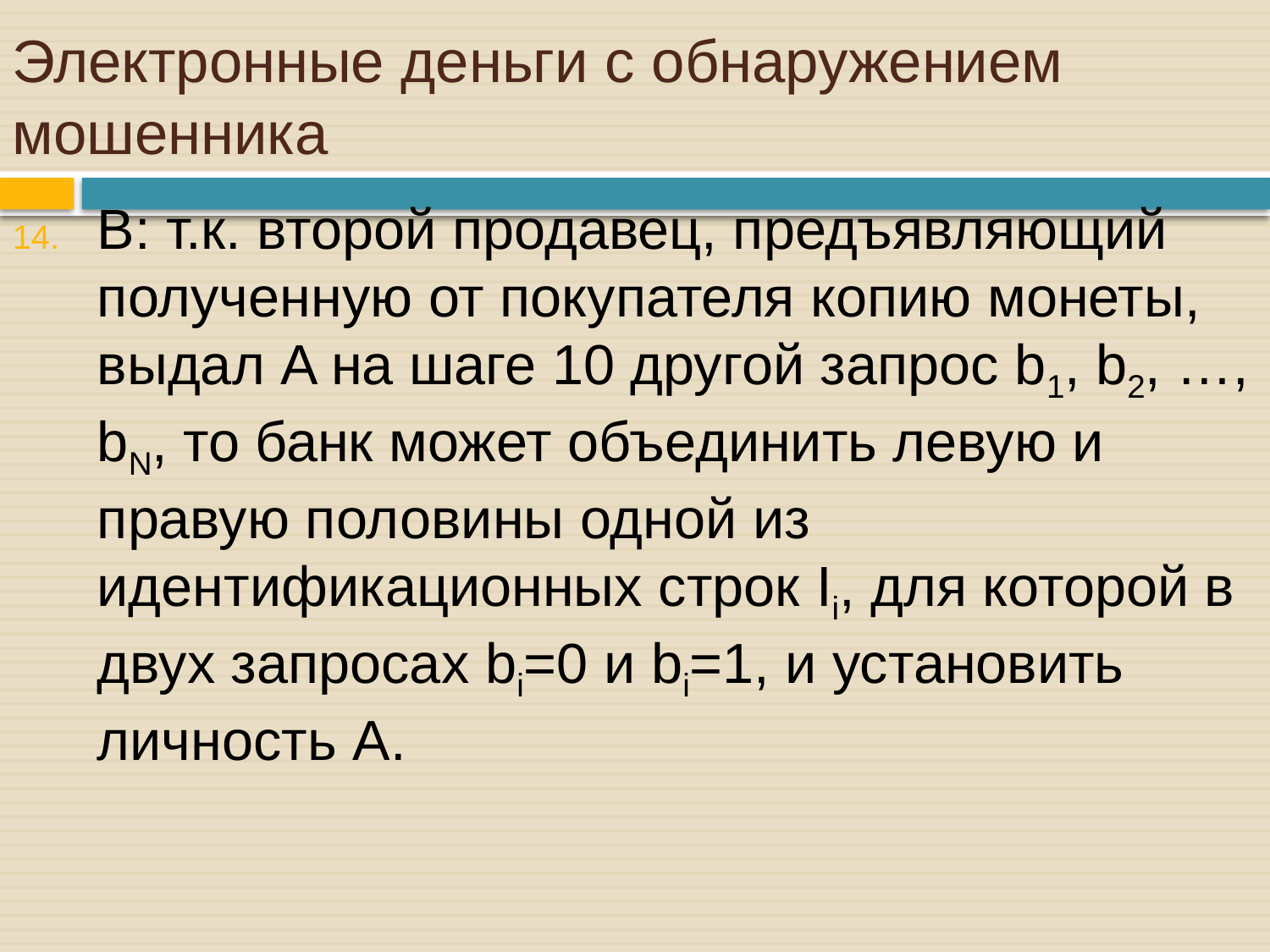

# Электронные деньги с обнаружением мошенника
B: т.к. второй продавец, предъявляющий полученную от покупателя копию монеты, выдал A на шаге 10 другой запрос b1, b2, …, bN, то банк может объединить левую и правую половины одной из идентификационных строк Ii, для которой в двух запросах bi=0 и bi=1, и установить личность A.